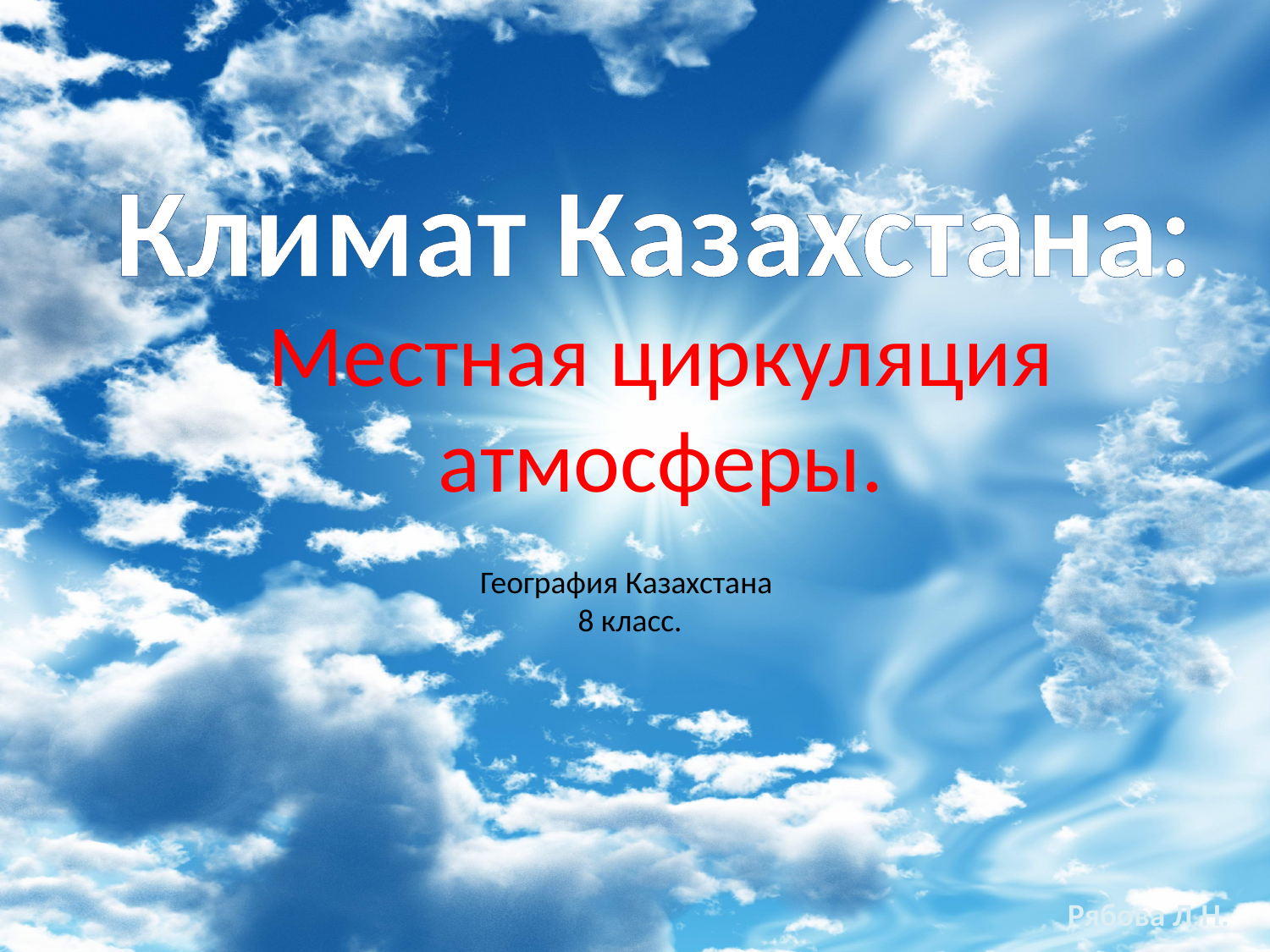

Климат Казахстана:
Местная циркуляция атмосферы.

География Казахстана
8 класс.